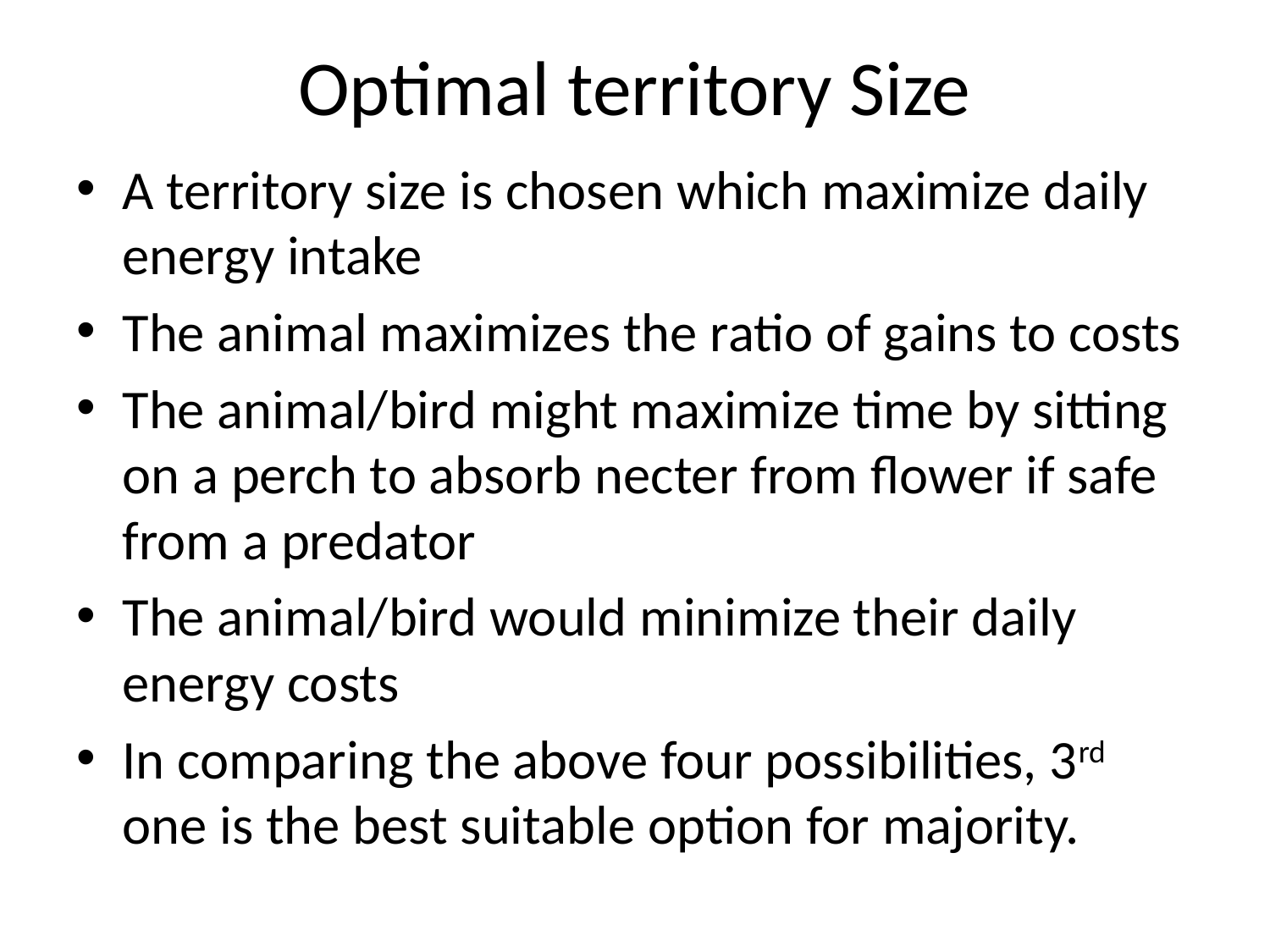

# Optimal territory Size
A territory size is chosen which maximize daily energy intake
The animal maximizes the ratio of gains to costs
The animal/bird might maximize time by sitting on a perch to absorb necter from flower if safe from a predator
The animal/bird would minimize their daily energy costs
In comparing the above four possibilities, 3rd one is the best suitable option for majority.